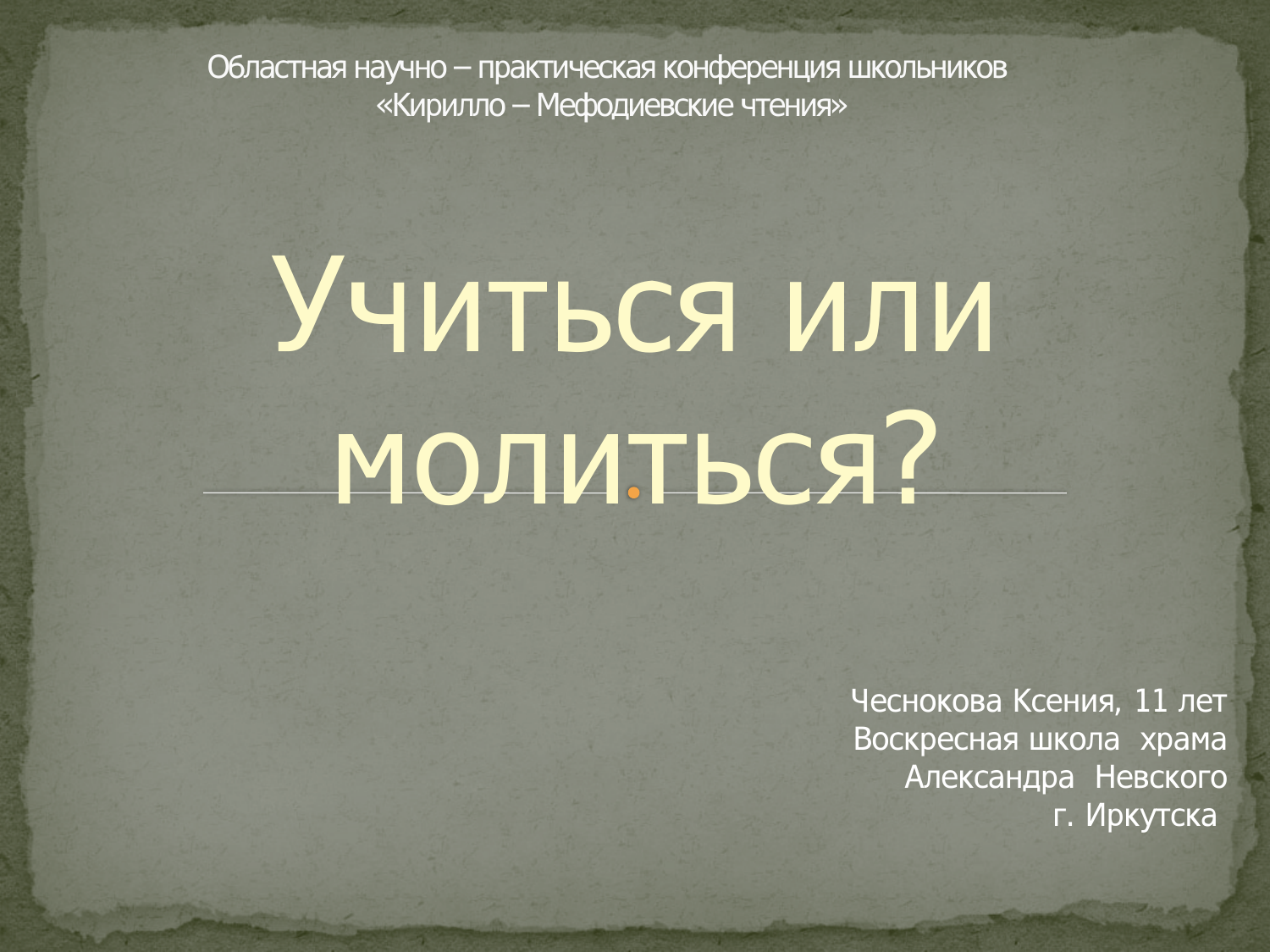

# Областная научно – практическая конференция школьников «Кирилло – Мефодиевские чтения»
Учиться или молиться?
Чеснокова Ксения, 11 лет
Воскресная школа  храма
Александра  Невского
 г. Иркутска